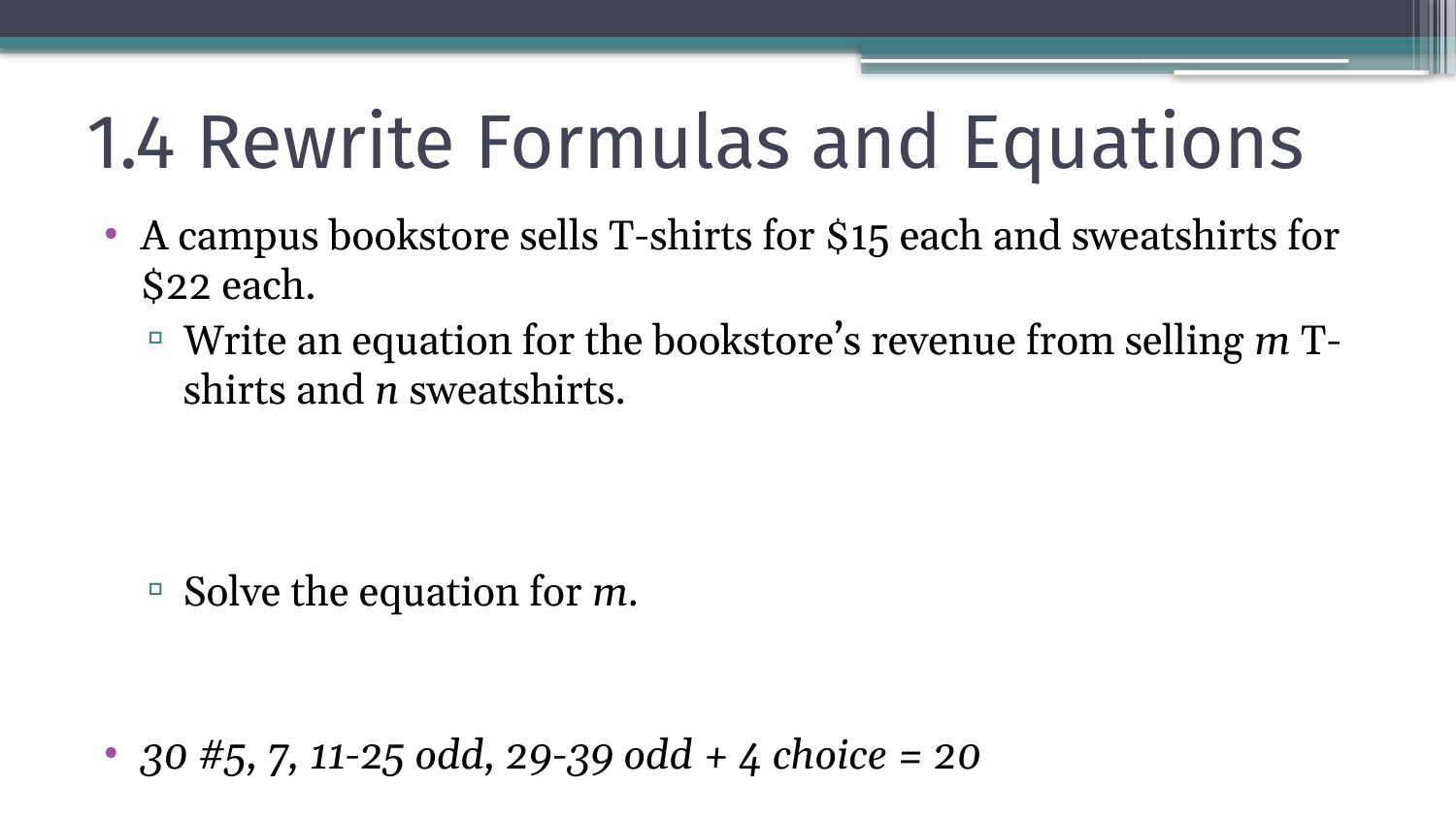

# 1.4 Rewrite Formulas and Equations
A campus bookstore sells T-shirts for $15 each and sweatshirts for $22 each.
Write an equation for the bookstore’s revenue from selling m T-shirts and n sweatshirts.

Solve the equation for m.

30 #5, 7, 11-25 odd, 29-39 odd + 4 choice = 20